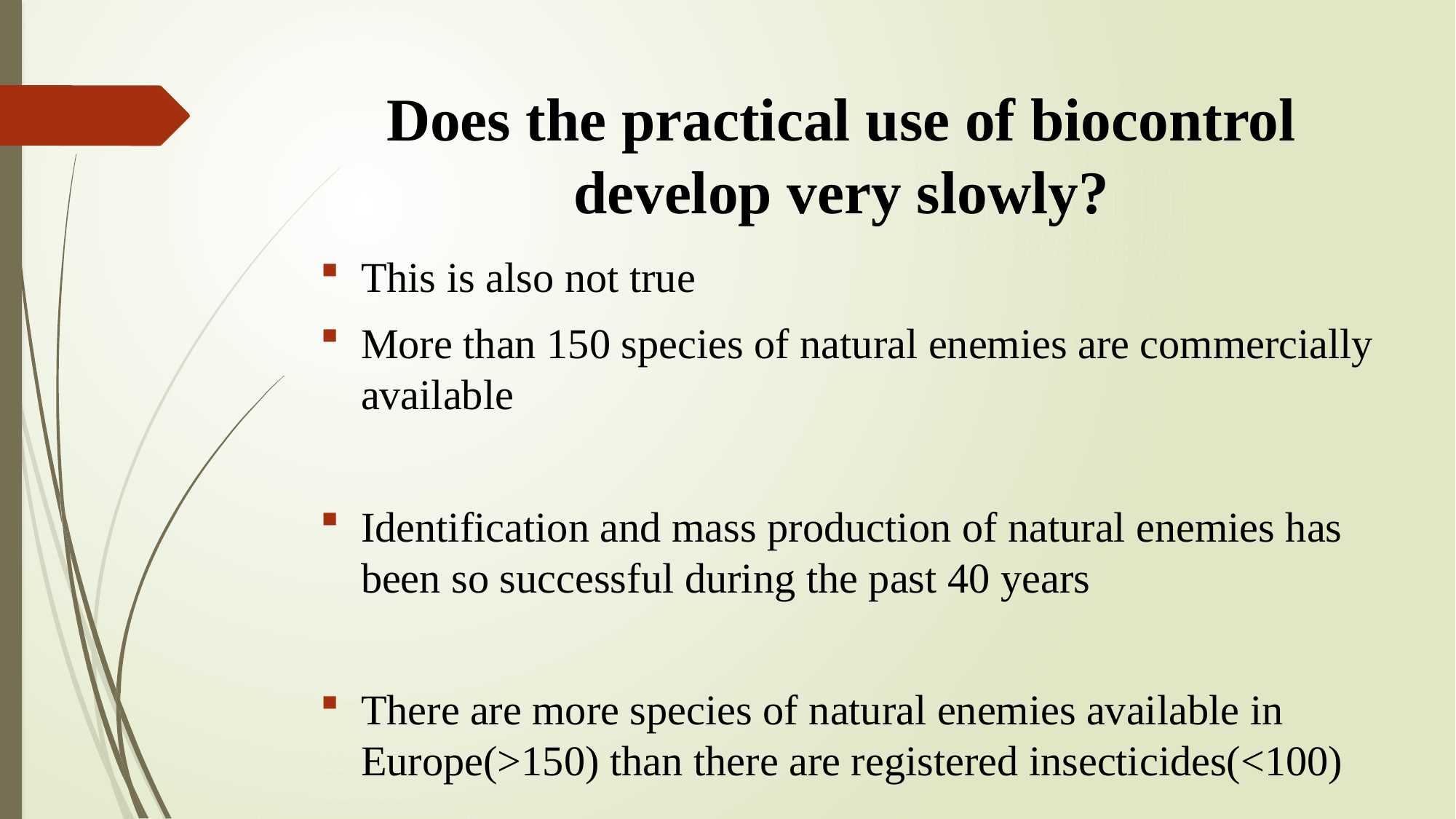

# Does the practical use of biocontrol develop very slowly?
This is also not true
More than 150 species of natural enemies are commercially available

Identification and mass production of natural enemies has been so successful during the past 40 years

There are more species of natural enemies available in Europe(>150) than there are registered insecticides(<100)